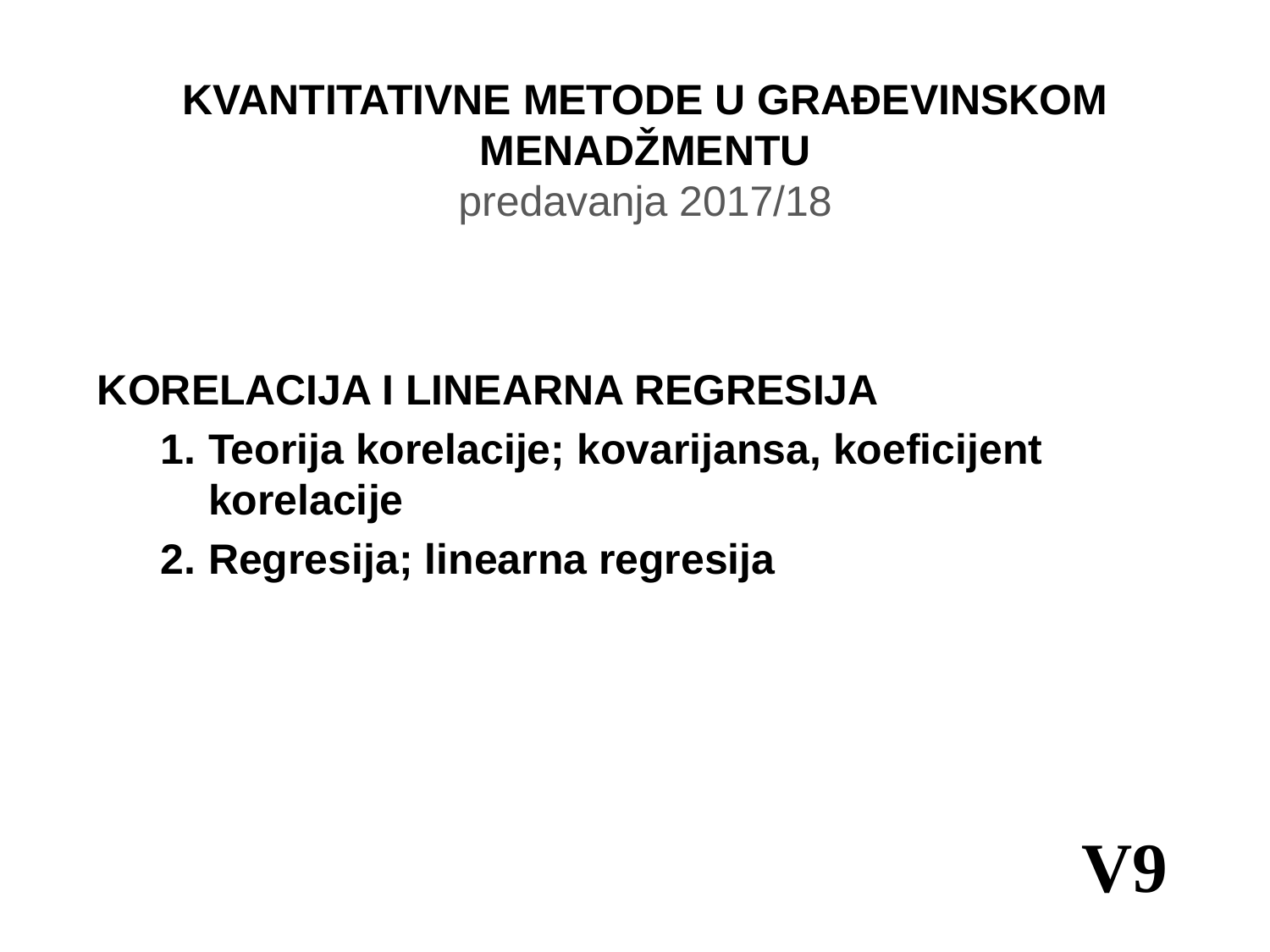

KVANTITATIVNE METODE U GRAĐEVINSKOM MENADŽMENTU
predavanja 2017/18
KORELACIJA I LINEARNA REGRESIJA
Teorija korelacije; kovarijansa, koeficijent korelacije
Regresija; linearna regresija

V9